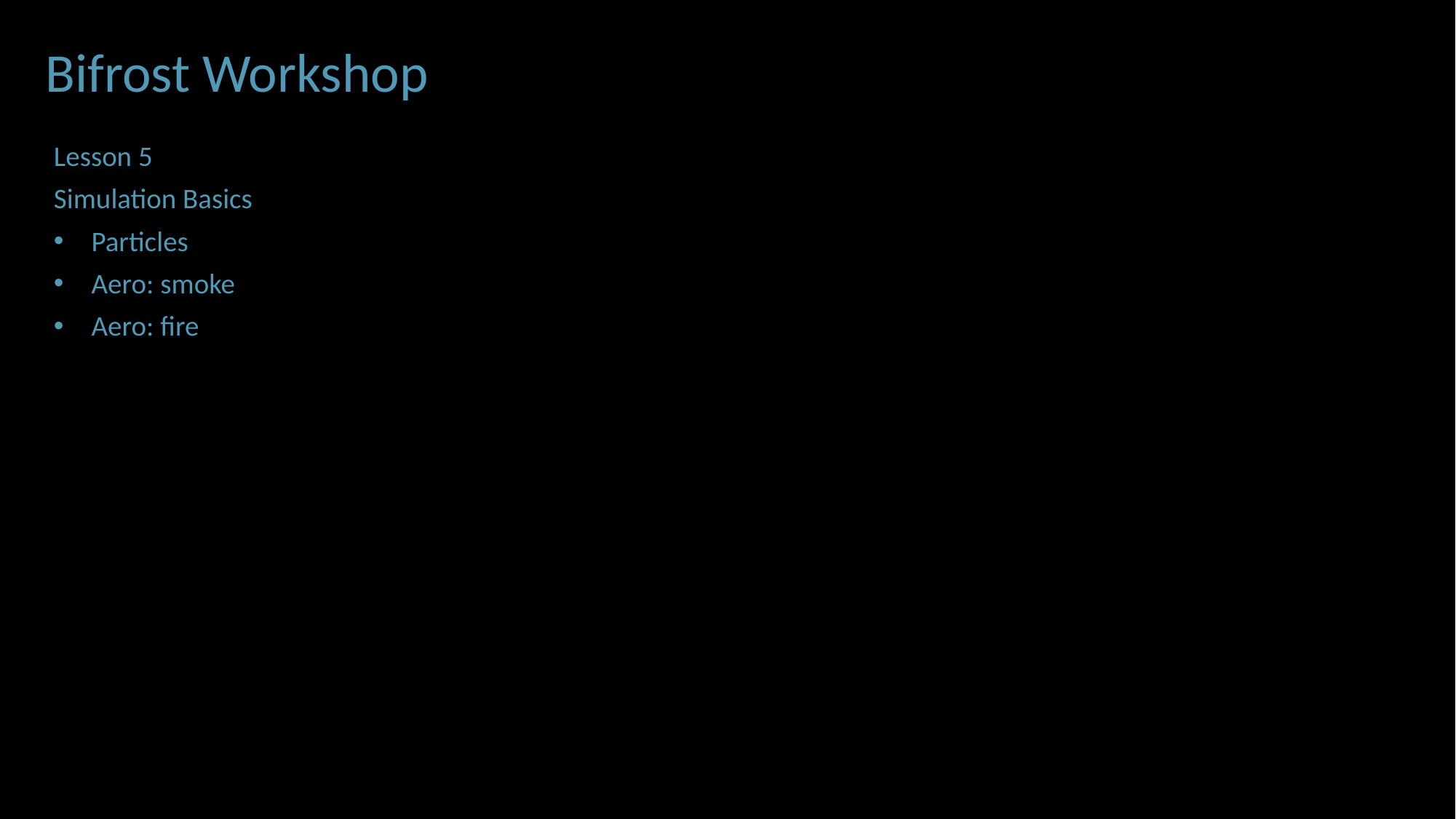

# Bifrost Workshop
Lesson 5
Simulation Basics
Particles
Aero: smoke
Aero: fire